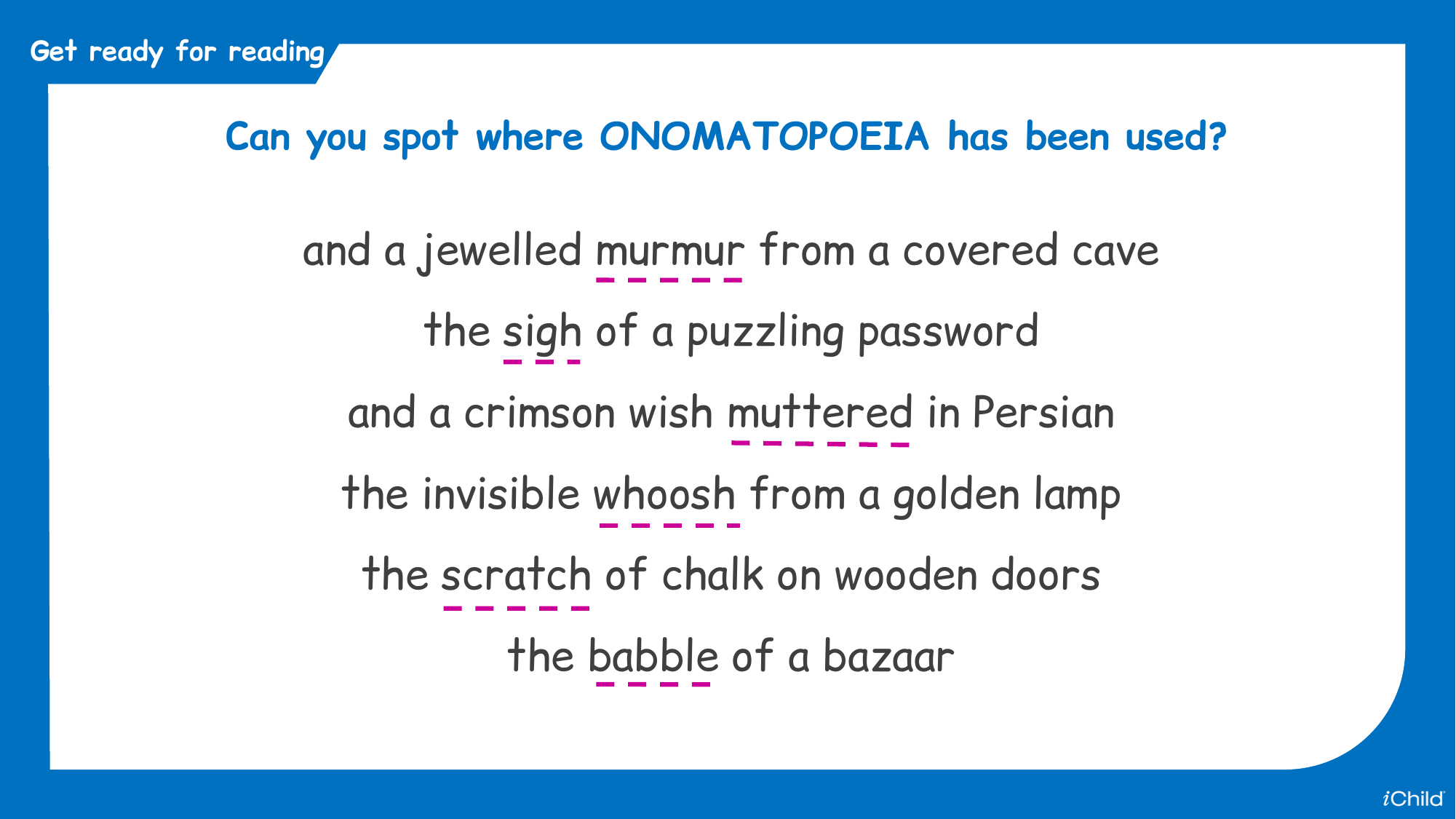

Get ready for reading
Can you spot where ONOMATOPOEIA has been used?
and a jewelled murmur from a covered cave
the sigh of a puzzling password
and a crimson wish muttered in Persian
the invisible whoosh from a golden lamp
the scratch of chalk on wooden doors
the babble of a bazaar